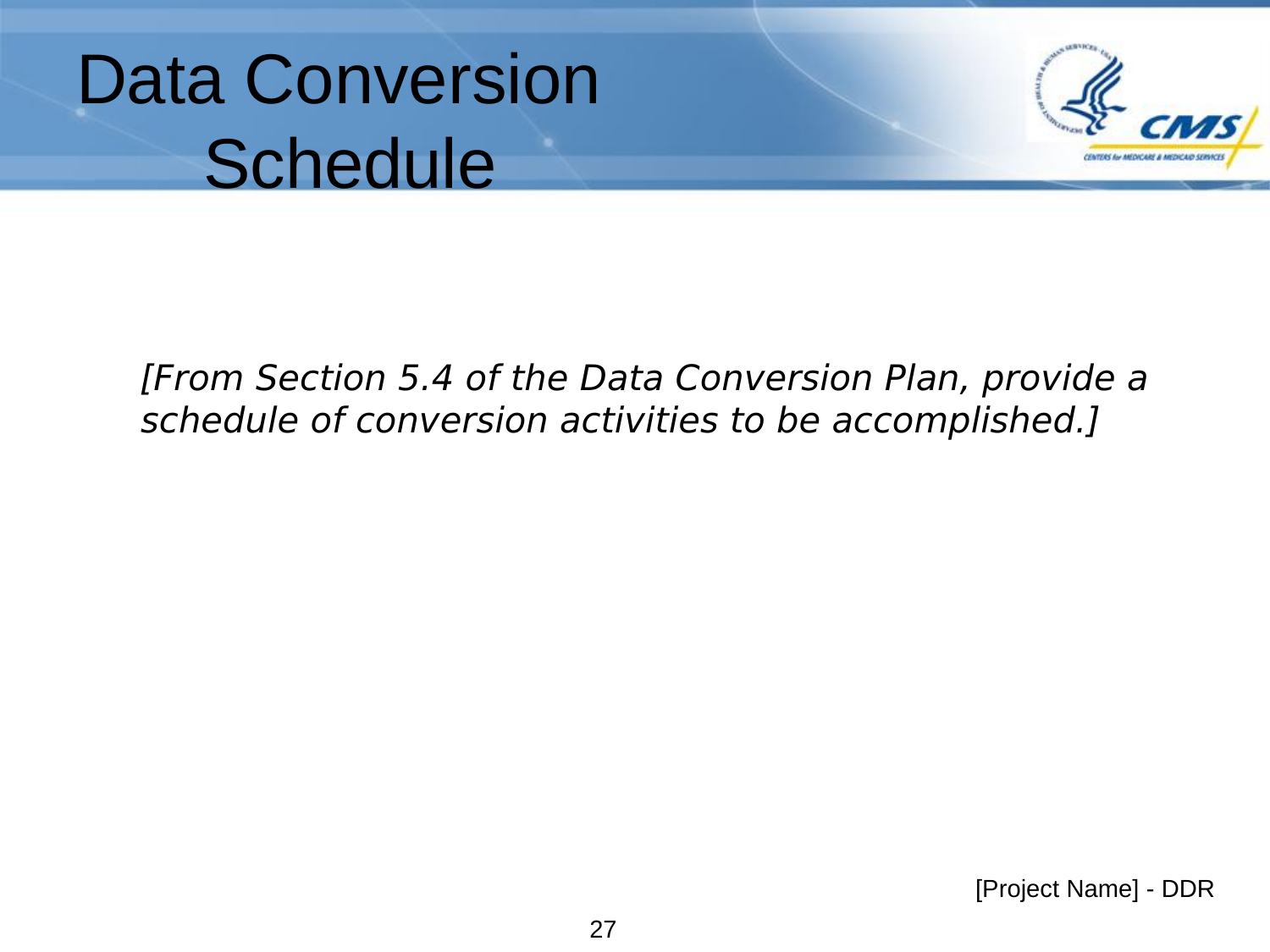

# Data Conversion Schedule
[From Section 5.4 of the Data Conversion Plan, provide a schedule of conversion activities to be accomplished.]

[Project Name] - DDR
27